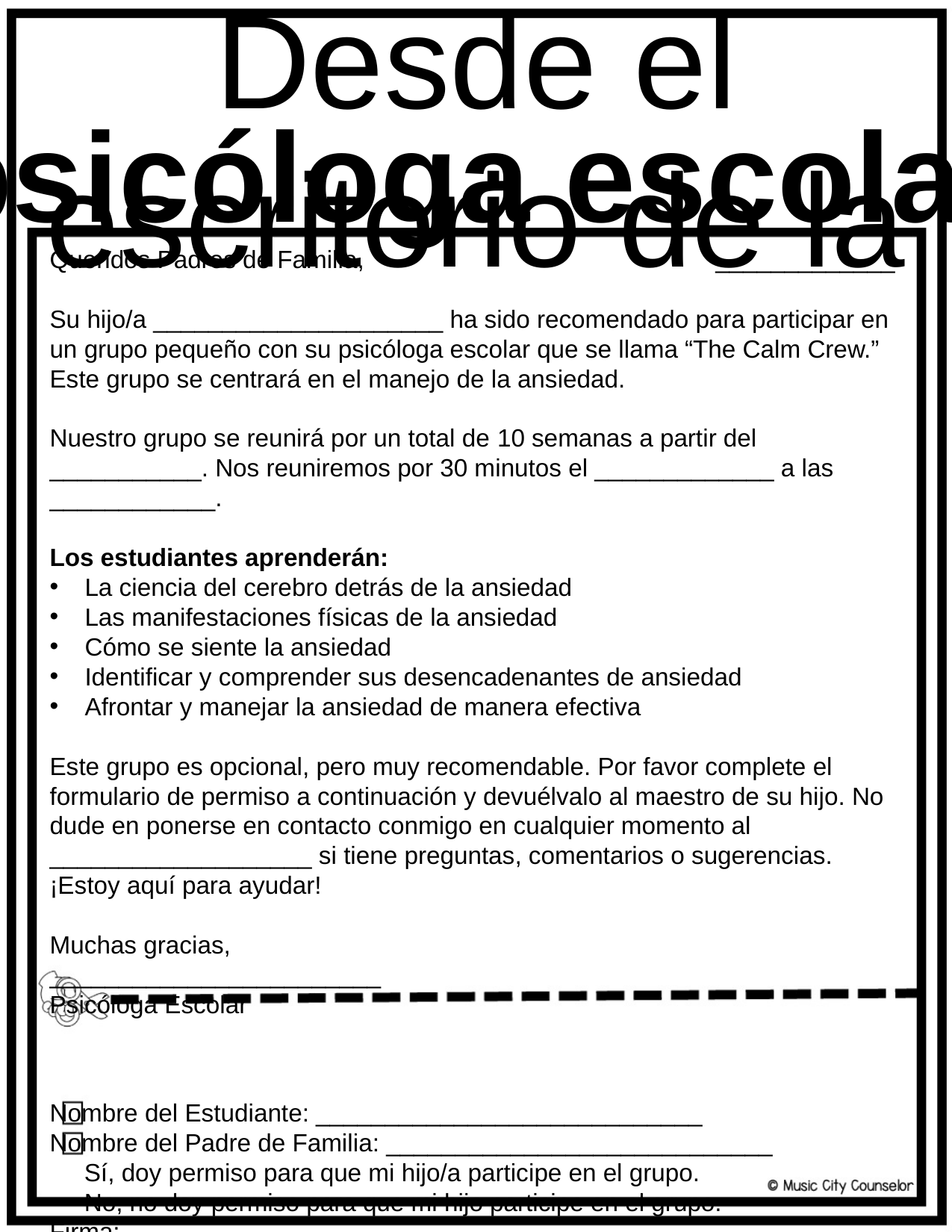

Desde el escritorio de la
psicóloga escolar
Queridos Padres de Familia,                                                   _____________

Su hijo/a _____________________ ha sido recomendado para participar en un grupo pequeño con su psicóloga escolar que se llama “The Calm Crew.” Este grupo se centrará en el manejo de la ansiedad.

Nuestro grupo se reunirá por un total de 10 semanas a partir del ___________. Nos reuniremos por 30 minutos el _____________ a las ____________.

Los estudiantes aprenderán:
La ciencia del cerebro detrás de la ansiedad
Las manifestaciones físicas de la ansiedad
Cómo se siente la ansiedad
Identificar y comprender sus desencadenantes de ansiedad
Afrontar y manejar la ansiedad de manera efectiva

Este grupo es opcional, pero muy recomendable. Por favor complete el formulario de permiso a continuación y devuélvalo al maestro de su hijo. No dude en ponerse en contacto conmigo en cualquier momento al ___________________ si tiene preguntas, comentarios o sugerencias. ¡Estoy aquí para ayudar!

Muchas gracias,
________________________
Psicóloga Escolar

Nombre del Estudiante: ____________________________
Nombre del Padre de Familia: ____________________________
     Sí, doy permiso para que mi hijo/a participe en el grupo.
     No, no doy permiso para que mi hijo participe en el grupo.
Firma: ____________________________